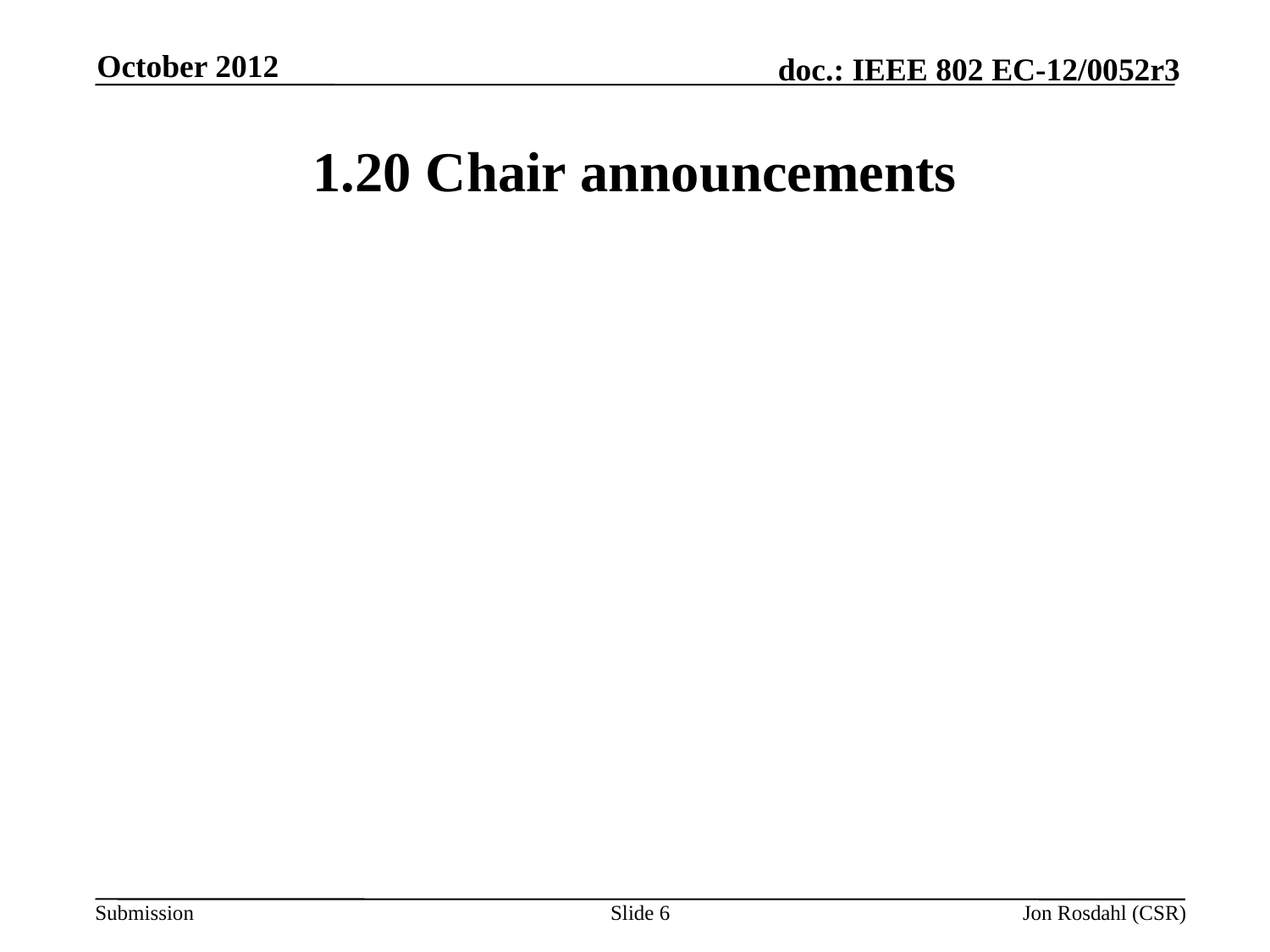

October 2012
# 1.20 Chair announcements

Slide 6
Jon Rosdahl (CSR)